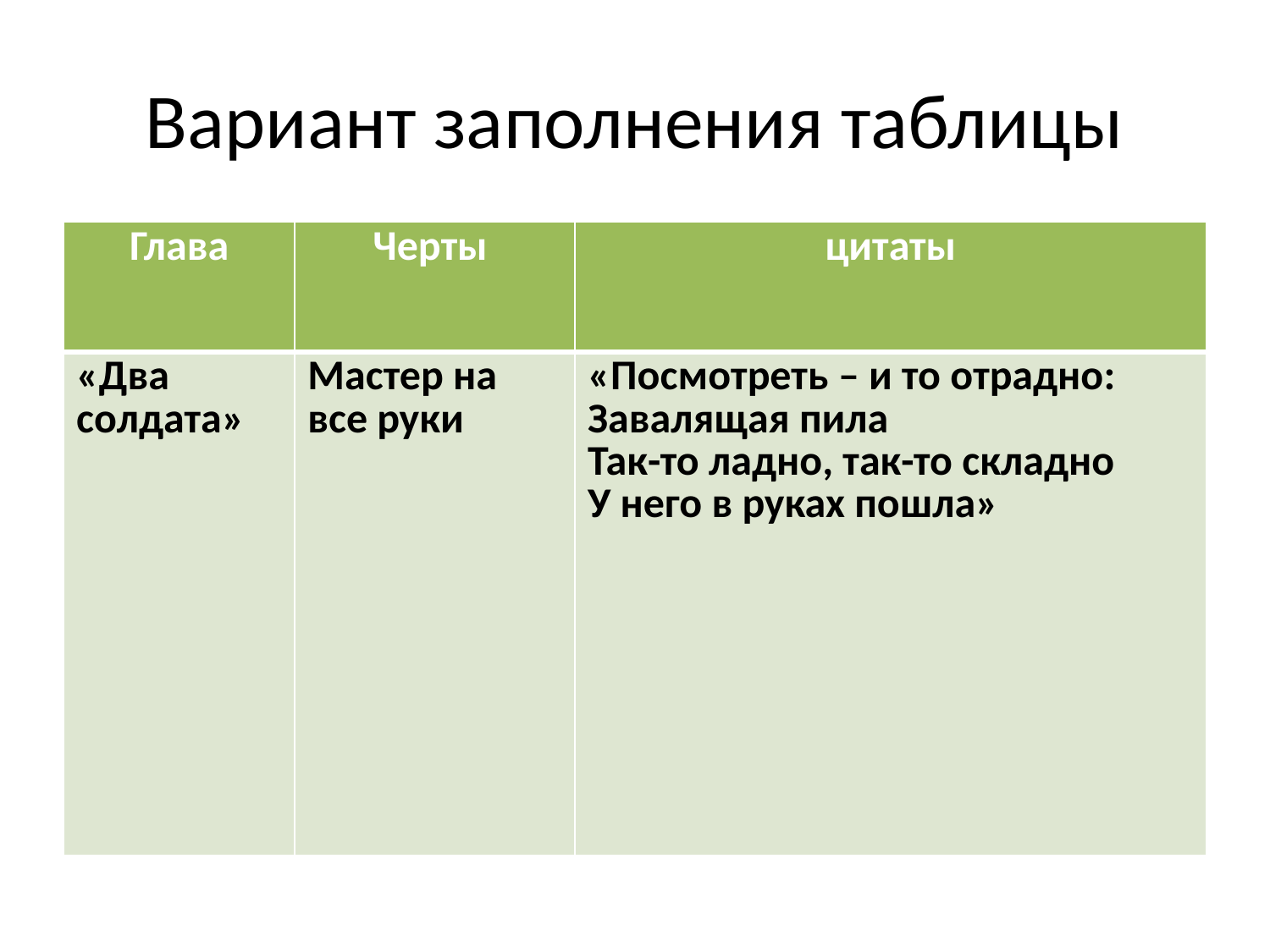

# Вариант заполнения таблицы
| Глава | Черты | цитаты |
| --- | --- | --- |
| «Два солдата» | Мастер на все руки | «Посмотреть – и то отрадно: Завалящая пила Так-то ладно, так-то складно У него в руках пошла» |